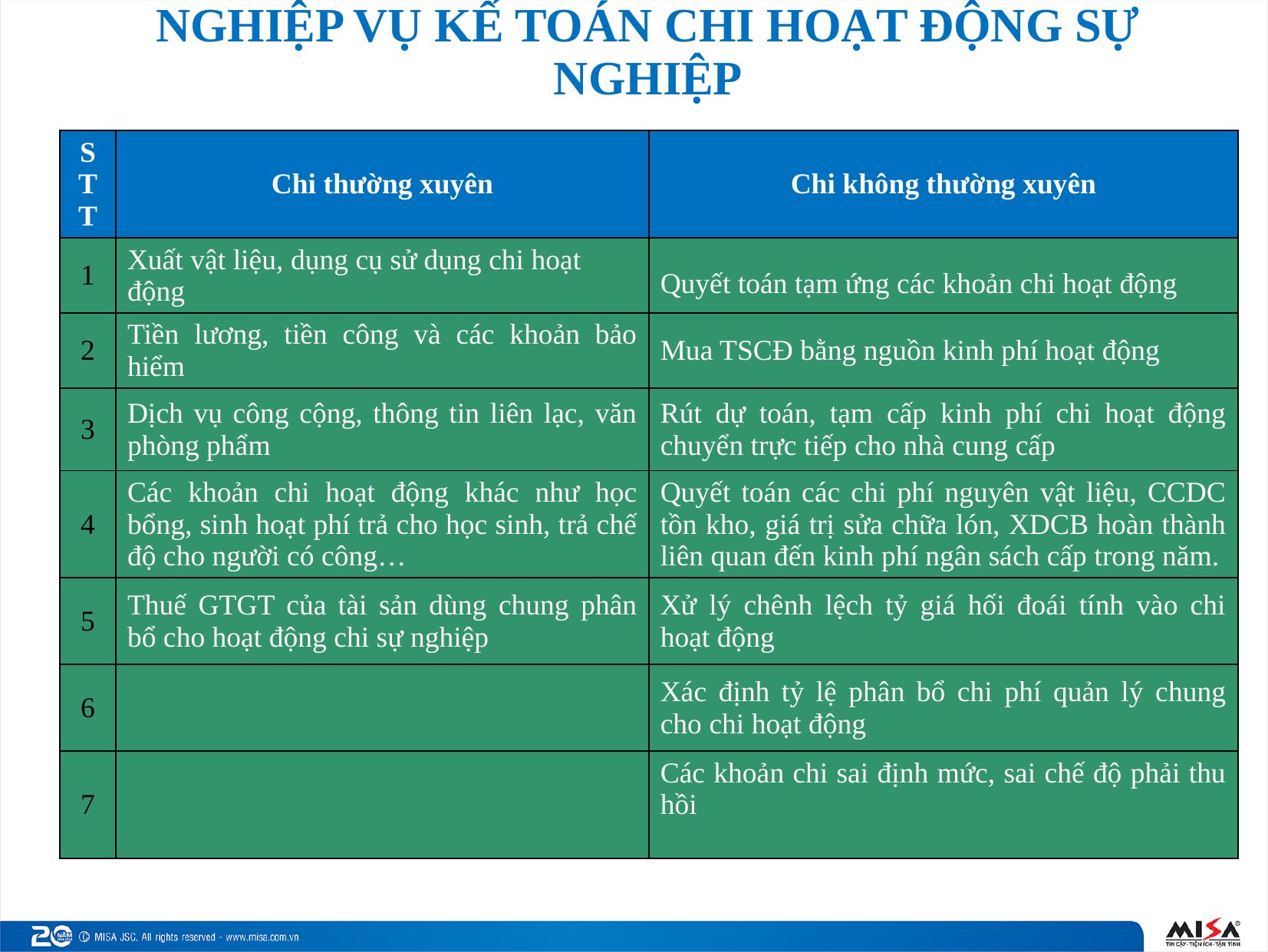

# NGHIỆP VỤ KẾ TOÁN CHI HOẠT ĐỘNG SỰ NGHIỆP
| STT | Chi thường xuyên | Chi không thường xuyên |
| --- | --- | --- |
| 1 | Xuất vật liệu, dụng cụ sử dụng chi hoạt động | Quyết toán tạm ứng các khoản chi hoạt động |
| 2 | Tiền lương, tiền công và các khoản bảo hiểm | Mua TSCĐ bằng nguồn kinh phí hoạt động |
| 3 | Dịch vụ công cộng, thông tin liên lạc, văn phòng phẩm | Rút dự toán, tạm cấp kinh phí chi hoạt động chuyển trực tiếp cho nhà cung cấp |
| 4 | Các khoản chi hoạt động khác như học bổng, sinh hoạt phí trả cho học sinh, trả chế độ cho người có công… | Quyết toán các chi phí nguyên vật liệu, CCDC tồn kho, giá trị sửa chữa lón, XDCB hoàn thành liên quan đến kinh phí ngân sách cấp trong năm. |
| 5 | Thuế GTGT của tài sản dùng chung phân bổ cho hoạt động chi sự nghiệp | Xử lý chênh lệch tỷ giá hối đoái tính vào chi hoạt động |
| 6 |  | Xác định tỷ lệ phân bổ chi phí quản lý chung cho chi hoạt động |
| 7 |  | Các khoản chi sai định mức, sai chế độ phải thu hồi |